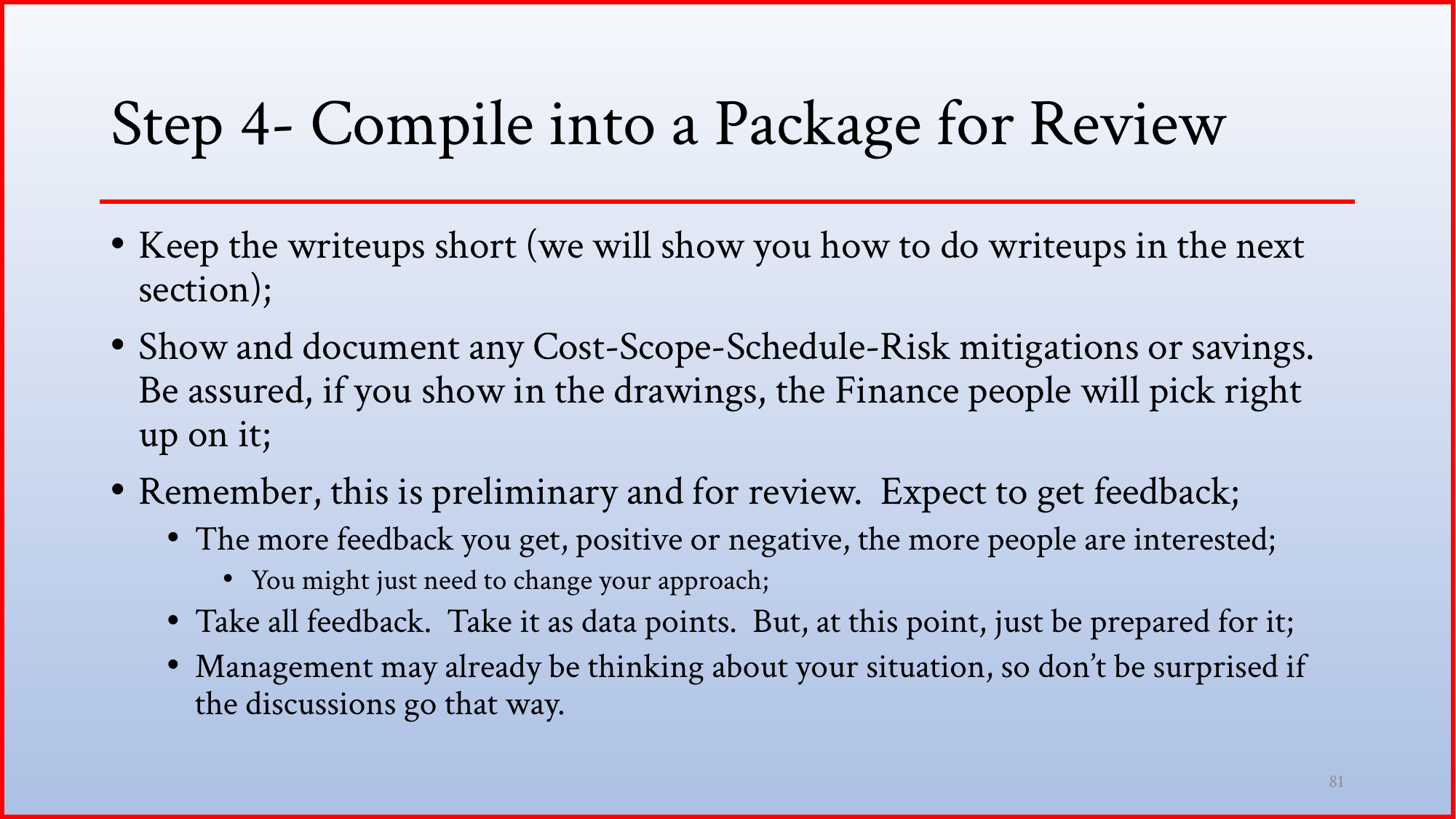

# Step 4- Compile into a Package for Review
Keep the writeups short (we will show you how to do writeups in the next section);
Show and document any Cost-Scope-Schedule-Risk mitigations or savings.  Be assured, if you show in the drawings, the Finance people will pick right up on it;
Remember, this is preliminary and for review.  Expect to get feedback;
The more feedback you get, positive or negative, the more people are interested;
You might just need to change your approach;
Take all feedback.  Take it as data points.  But, at this point, just be prepared for it;
Management may already be thinking about your situation, so don’t be surprised if the discussions go that way.
81